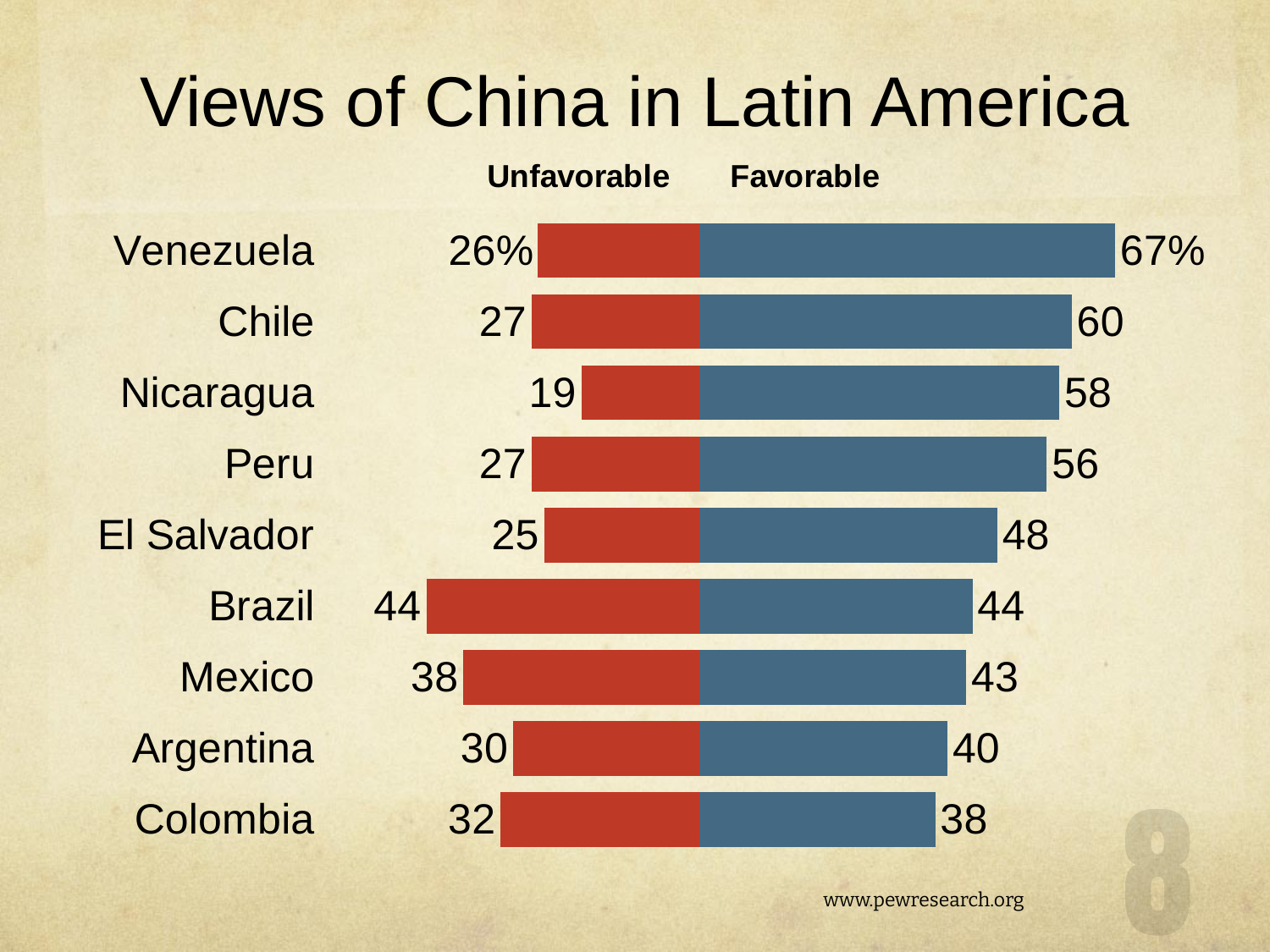

# Views of China in Latin America

### Chart

| Category | Disapprove | Approve |
|---|---|---|
| Venezuela | -26.0 | 67.0 |
| Chile | -27.0 | 60.0 |
| Nicaragua | -19.0 | 58.0 |
| Peru | -27.0 | 56.0 |
| El Salvador | -25.0 | 48.0 |
| Brazil | -44.0 | 44.0 |
| Mexico | -38.0 | 43.0 |
| Argentina | -30.0 | 40.0 |
| Colombia | -32.0 | 38.0 |
www.pewresearch.org
8